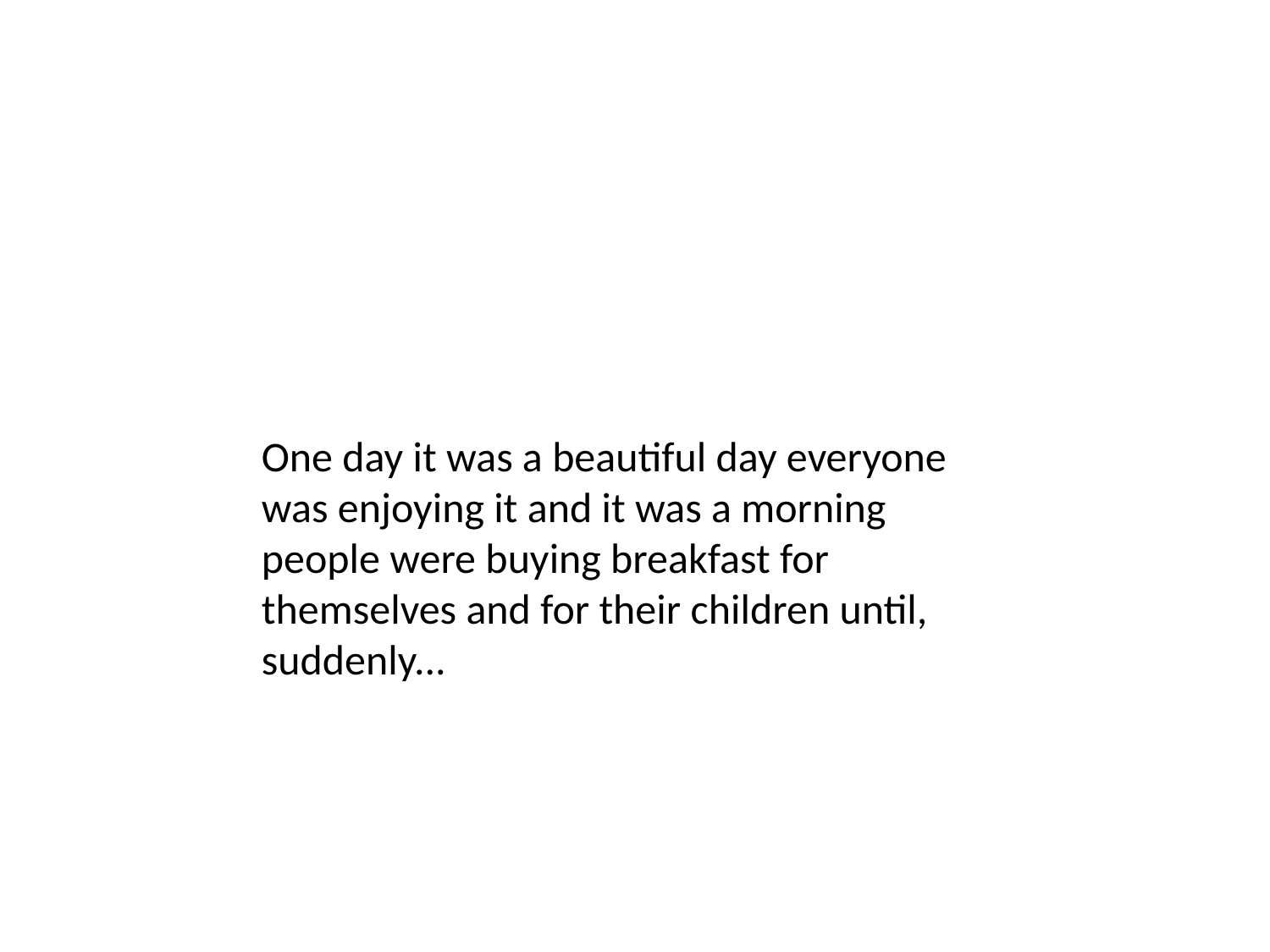

One day it was a beautiful day everyone was enjoying it and it was a morning people were buying breakfast for themselves and for their children until, suddenly...